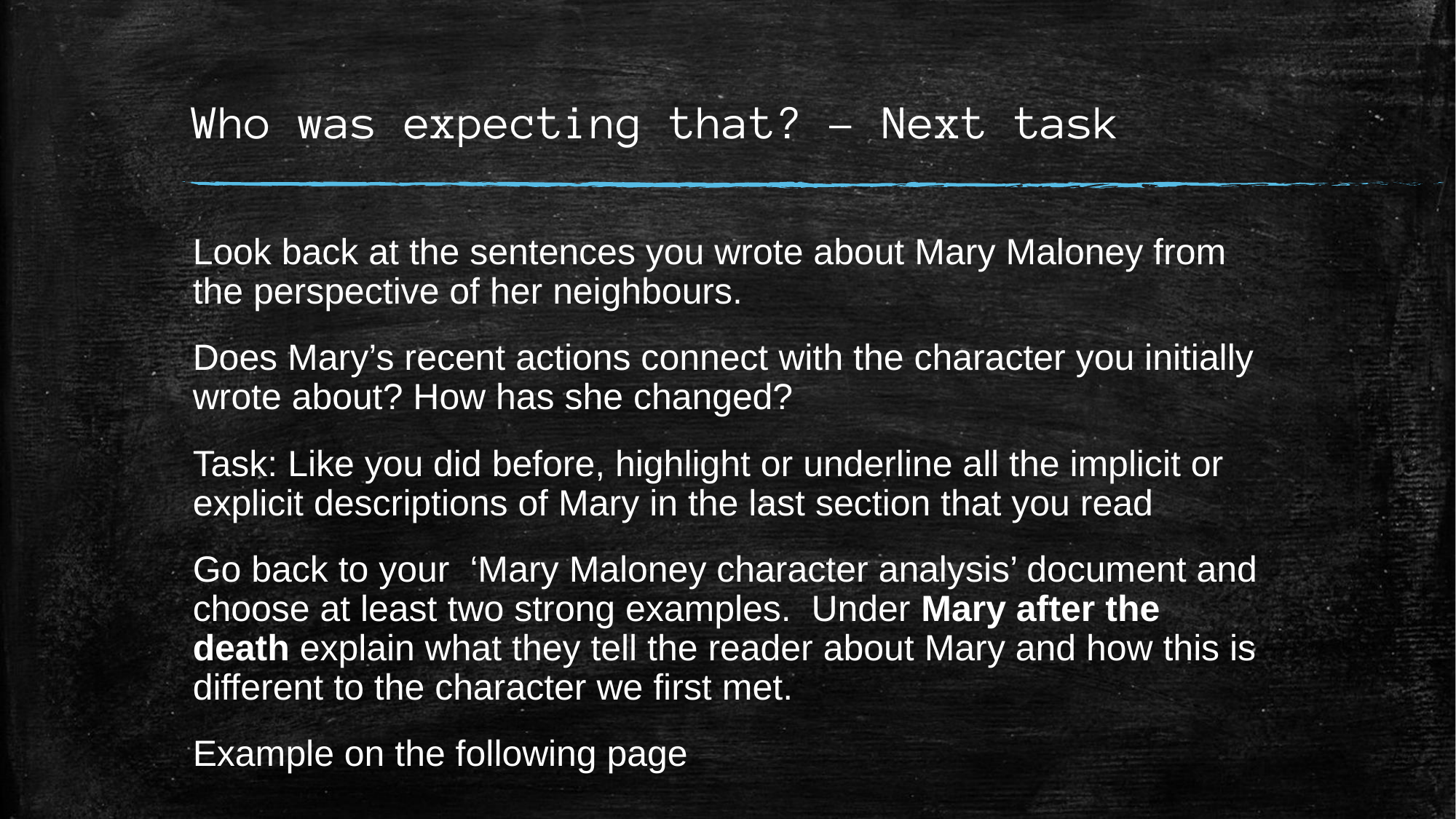

# Who was expecting that? – Next task
Look back at the sentences you wrote about Mary Maloney from the perspective of her neighbours.
Does Mary’s recent actions connect with the character you initially wrote about? How has she changed?
Task: Like you did before, highlight or underline all the implicit or explicit descriptions of Mary in the last section that you read
Go back to your  ‘Mary Maloney character analysis’ document and choose at least two strong examples.  Under Mary after the death explain what they tell the reader about Mary and how this is different to the character we first met.
Example on the following page